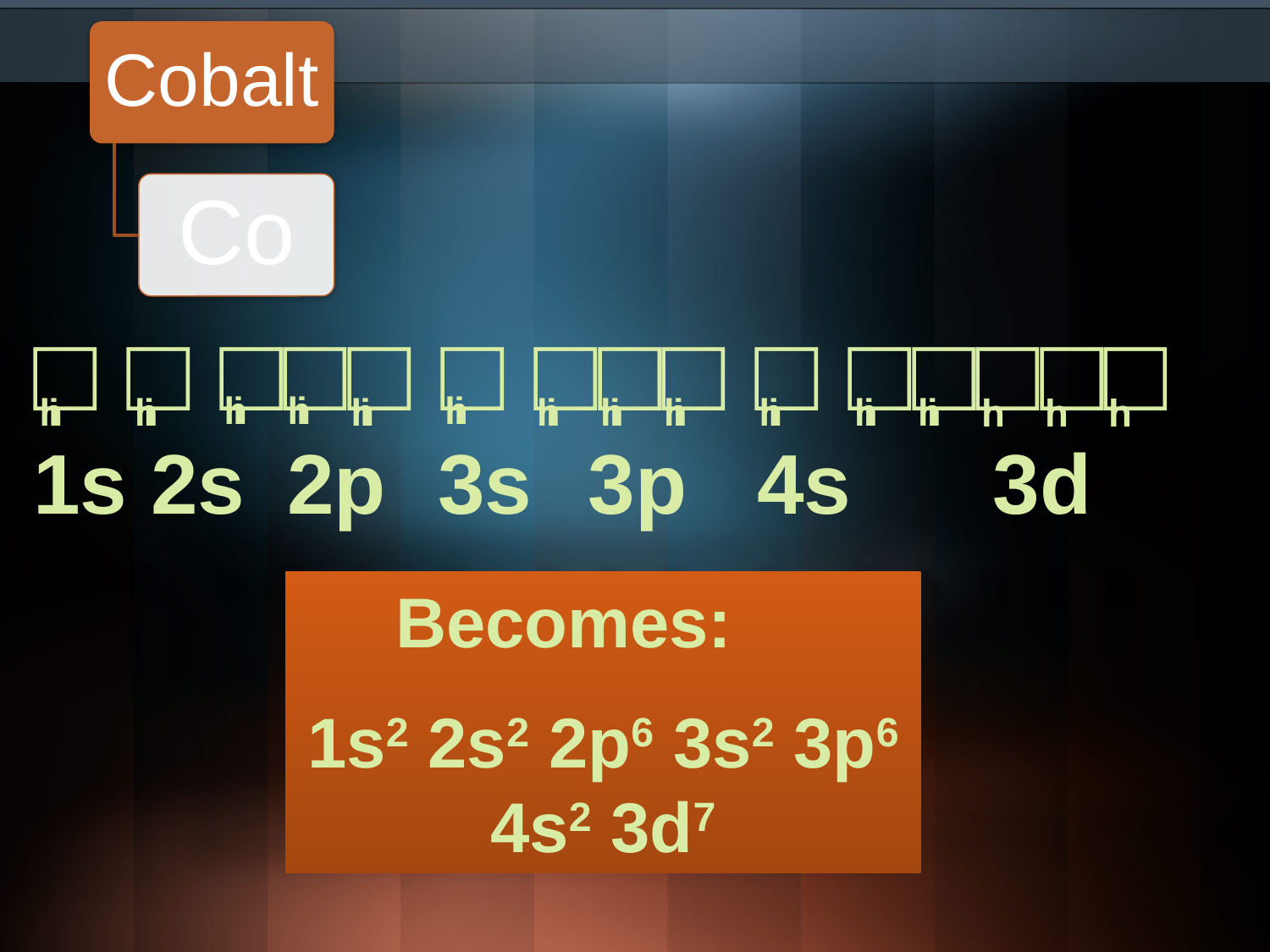

□ □ □□□ □ □□□ □ □□□□□
Cobalt
Co
hi
hi
hi
hi
hi
hi
hi
hi
hi
hi
hi
hi
h
h
h
1s 2s	2p	 3s	  3p   4s	   3d
Becomes:
1s2 2s2 2p6 3s2 3p6 4s2 3d7